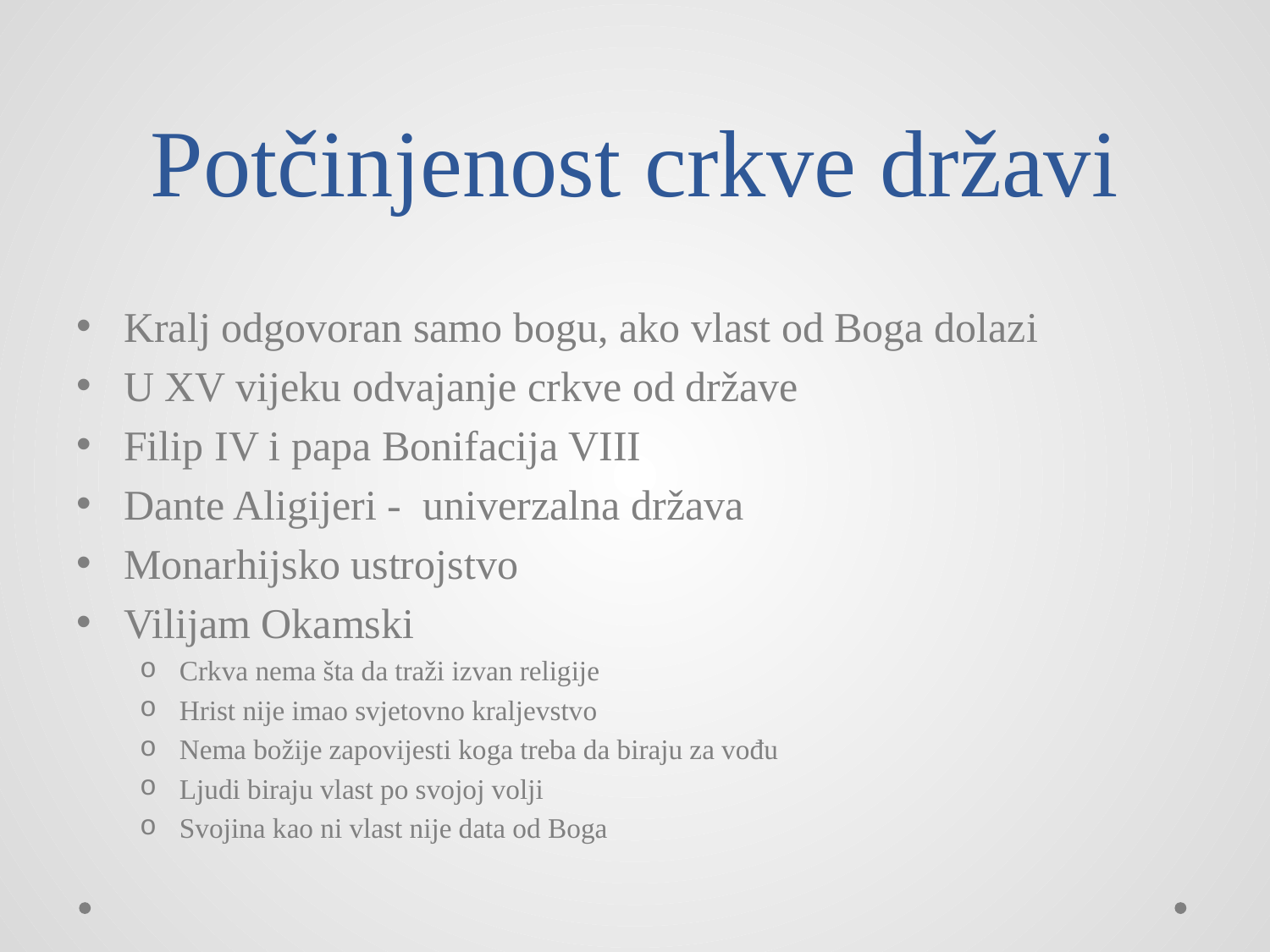

# Potčinjenost crkve državi
Kralj odgovoran samo bogu, ako vlast od Boga dolazi
U XV vijeku odvajanje crkve od države
Filip IV i papa Bonifacija VIII
Dante Aligijeri -  univerzalna država
Monarhijsko ustrojstvo
Vilijam Okamski
Crkva nema šta da traži izvan religije
Hrist nije imao svjetovno kraljevstvo
Nema božije zapovijesti koga treba da biraju za vođu
Ljudi biraju vlast po svojoj volji
Svojina kao ni vlast nije data od Boga